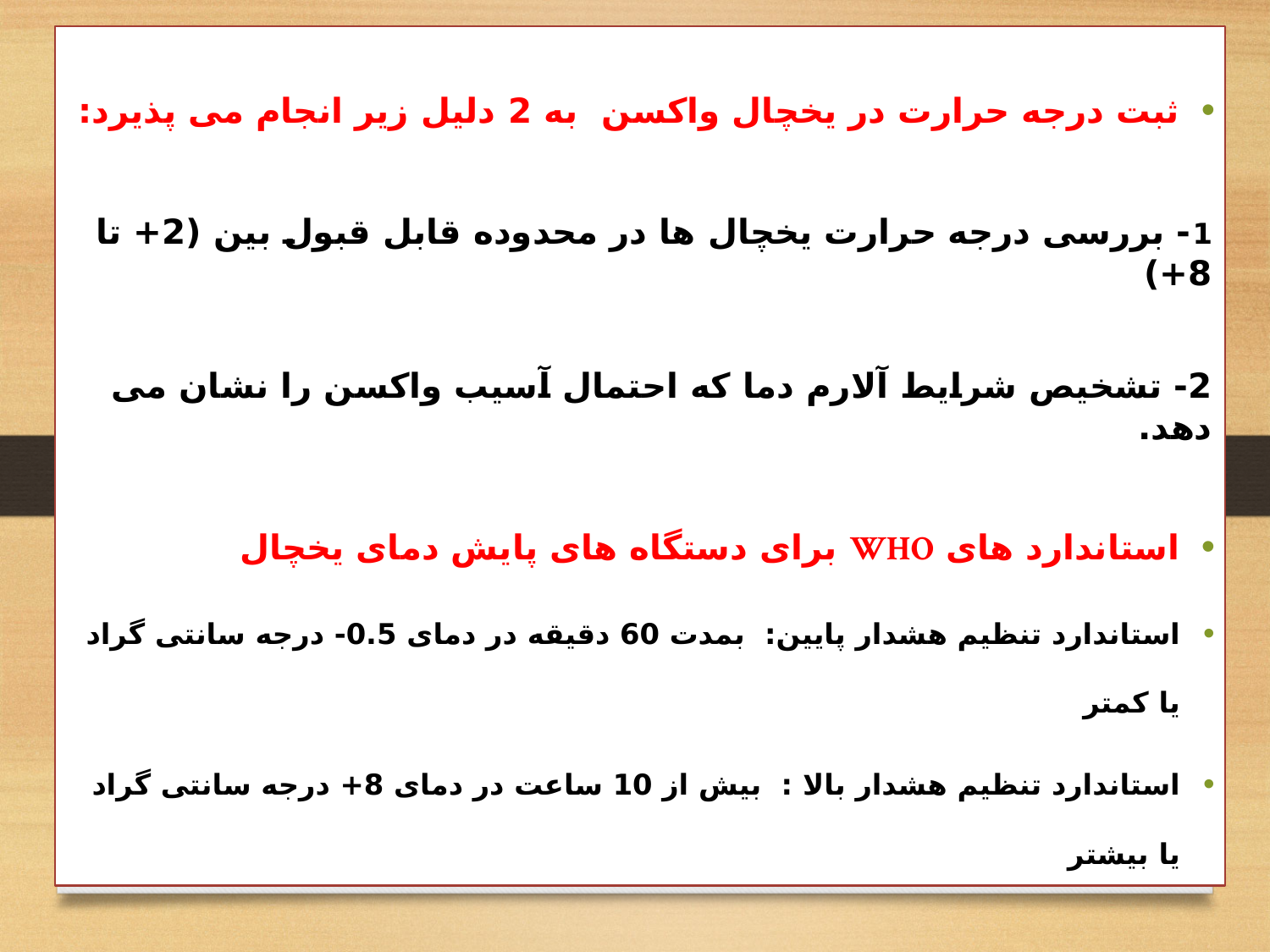

ثبت درجه حرارت در یخچال واکسن  به 2 دلیل زیر انجام می پذیرد:

1- بررسی درجه حرارت یخچال ها در محدوده قابل قبول بین (2+ تا 8+)

2- تشخیص شرایط آلارم دما که احتمال آسیب واکسن را نشان می دهد.

استاندارد های WHO برای دستگاه های پایش دمای یخچال
استاندارد تنظیم هشدار پایین:  بمدت 60 دقیقه در دمای 0.5- درجه سانتی گراد یا کمتر
استاندارد تنظیم هشدار بالا :  بیش از 10 ساعت در دمای 8+ درجه سانتی گراد یا بیشتر